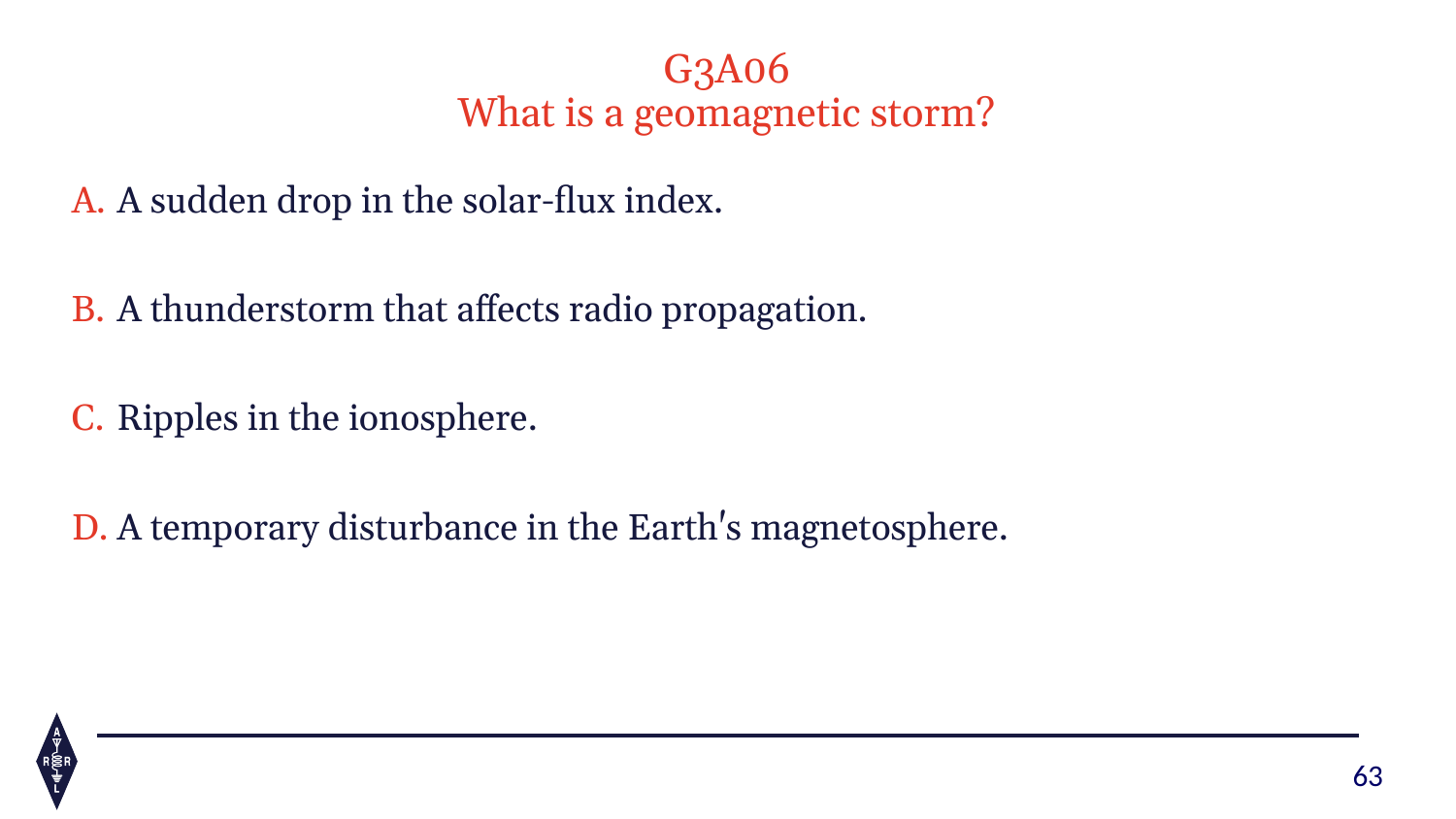

G3A06
What is a geomagnetic storm?
A sudden drop in the solar-flux index.

A thunderstorm that affects radio propagation.

Ripples in the ionosphere.

A temporary disturbance in the Earth's magnetosphere.
63